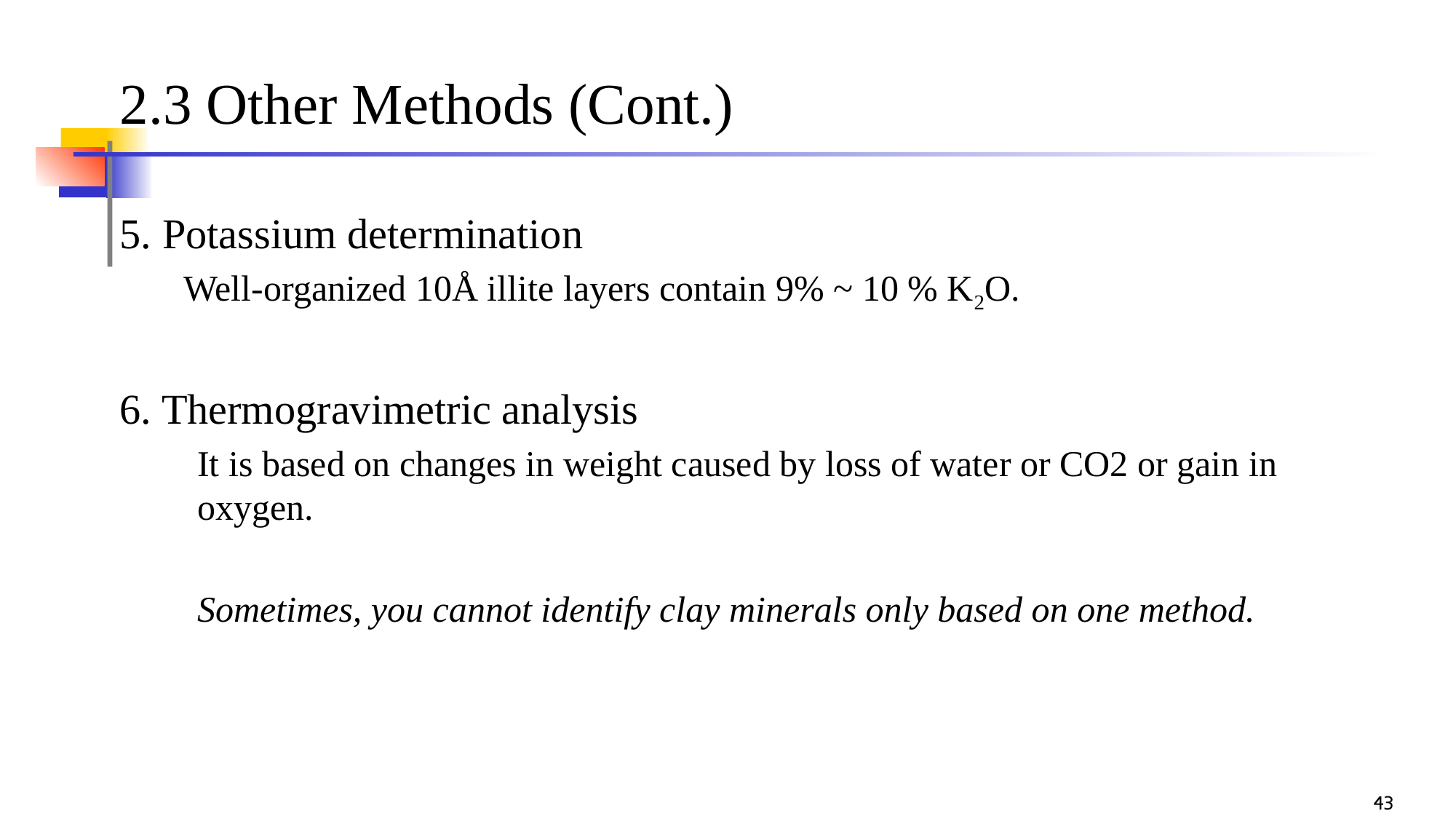

43
# 2.3 Other Methods (Cont.)
5. Potassium determination
	Well-organized 10Å illite layers contain 9% ~ 10 % K2O.

6. Thermogravimetric analysis
	It is based on changes in weight caused by loss of water or CO2 or gain in oxygen.

	Sometimes, you cannot identify clay minerals only based on one method.